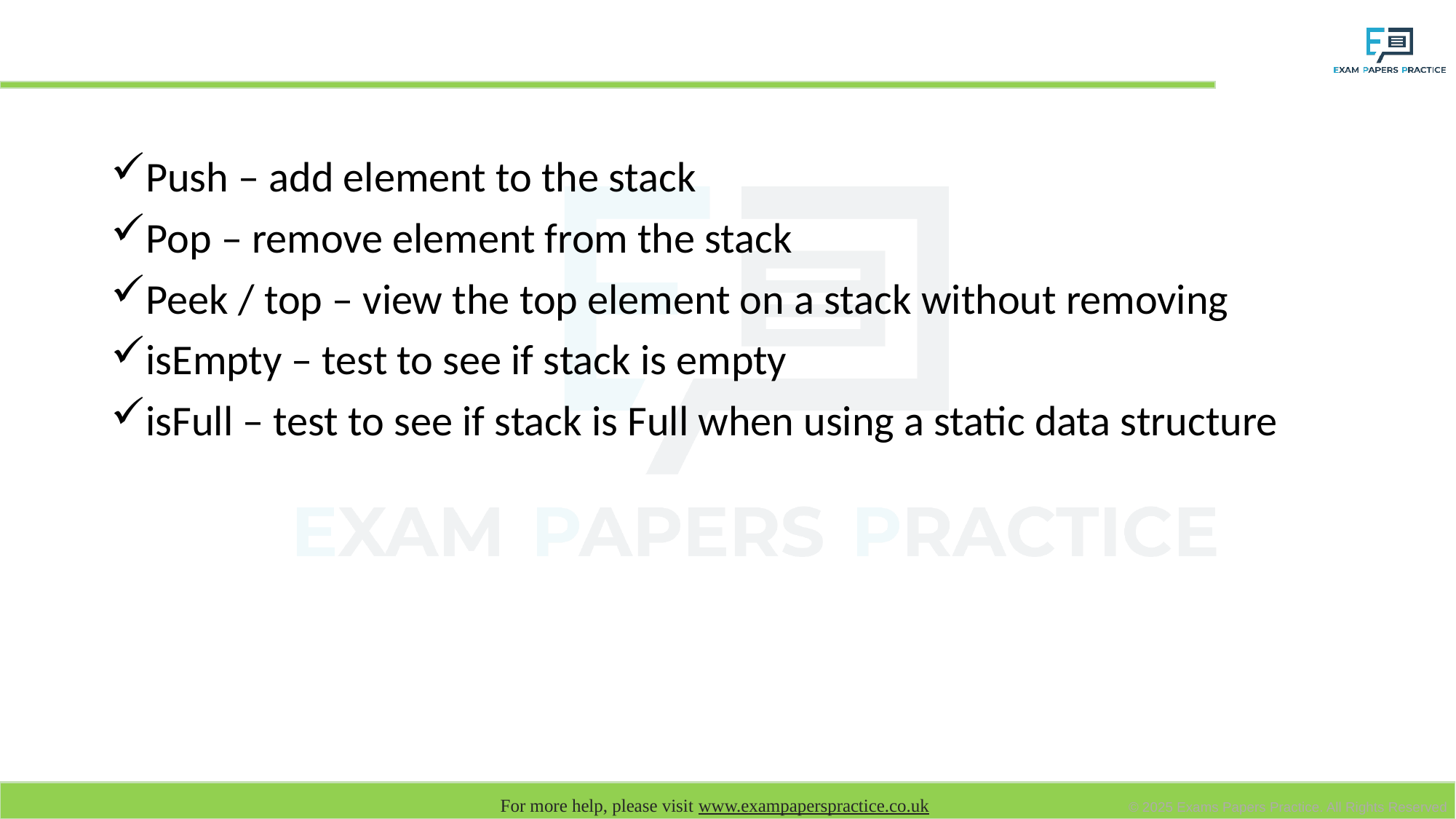

# Stack Operations
Push – add element to the stack
Pop – remove element from the stack
Peek / top – view the top element on a stack without removing
isEmpty – test to see if stack is empty
isFull – test to see if stack is Full when using a static data structure